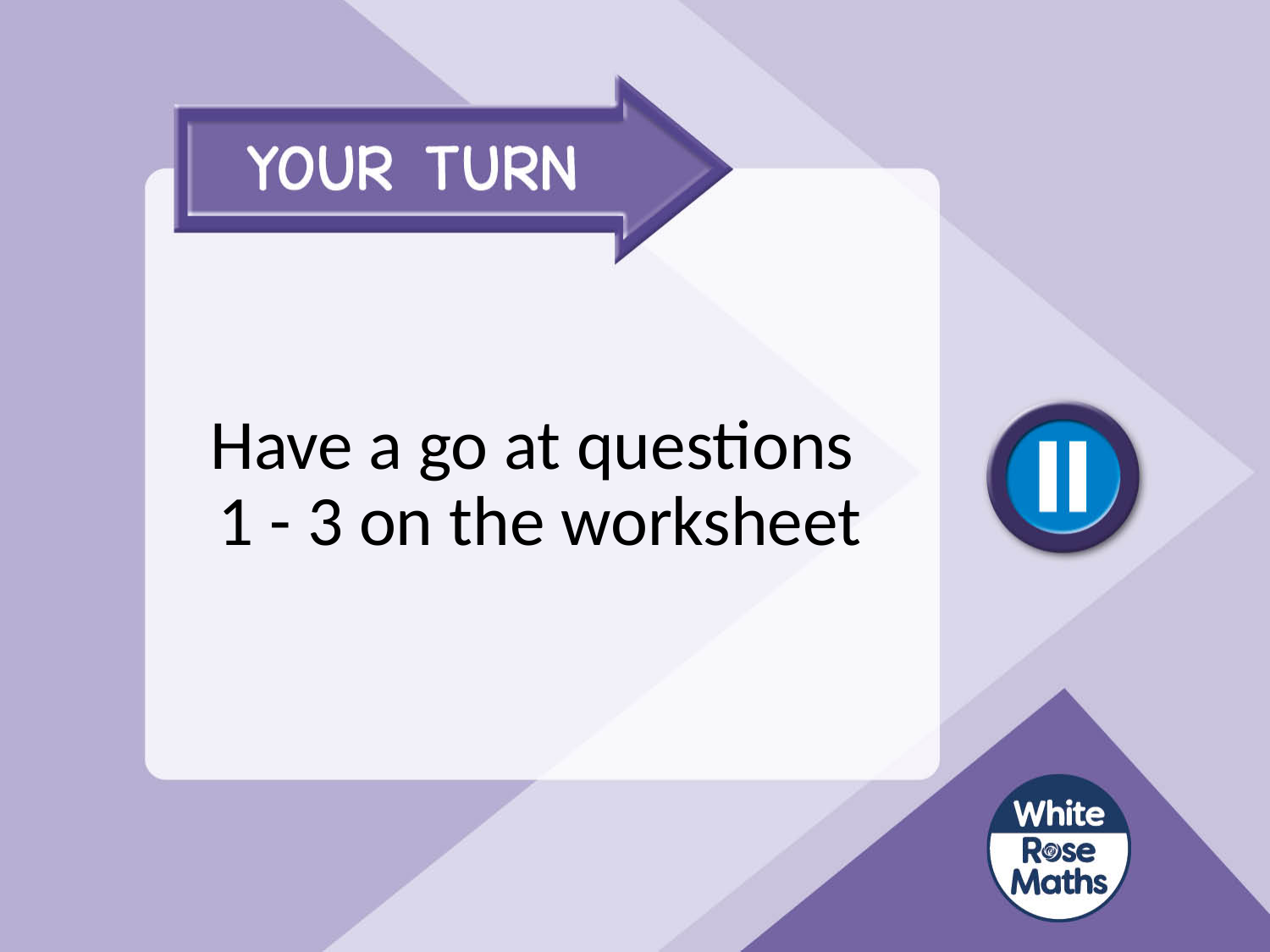

# Have a go at questions 1 - 3 on the worksheet